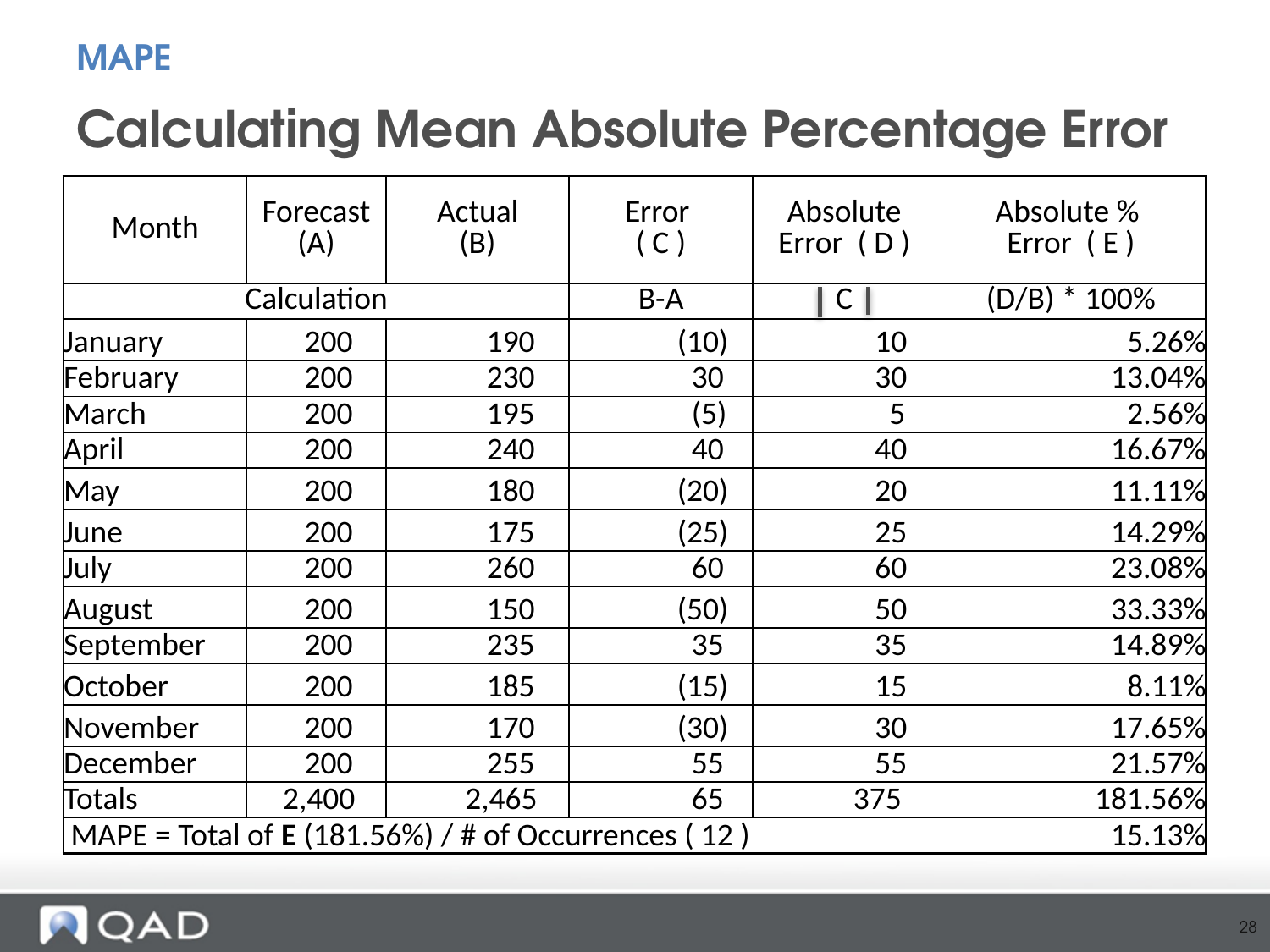

MAPE
# Calculating Mean Absolute Percentage Error
| Month | Forecast (A) | Actual (B) | Error ( C ) | Absolute Error ( D ) | Absolute % Error ( E ) |
| --- | --- | --- | --- | --- | --- |
| Calculation |  |  | B-A | C | (D/B) \* 100% |
| January | 200 | 190 | (10) | 10 | 5.26% |
| February | 200 | 230 | 30 | 30 | 13.04% |
| March | 200 | 195 | (5) | 5 | 2.56% |
| April | 200 | 240 | 40 | 40 | 16.67% |
| May | 200 | 180 | (20) | 20 | 11.11% |
| June | 200 | 175 | (25) | 25 | 14.29% |
| July | 200 | 260 | 60 | 60 | 23.08% |
| August | 200 | 150 | (50) | 50 | 33.33% |
| September | 200 | 235 | 35 | 35 | 14.89% |
| October | 200 | 185 | (15) | 15 | 8.11% |
| November | 200 | 170 | (30) | 30 | 17.65% |
| December | 200 | 255 | 55 | 55 | 21.57% |
| Totals | 2,400 | 2,465 | 65 | 375 | 181.56% |
| MAPE = Total of E (181.56%) / # of Occurrences ( 12 ) |  |  |  |  | 15.13% |
28